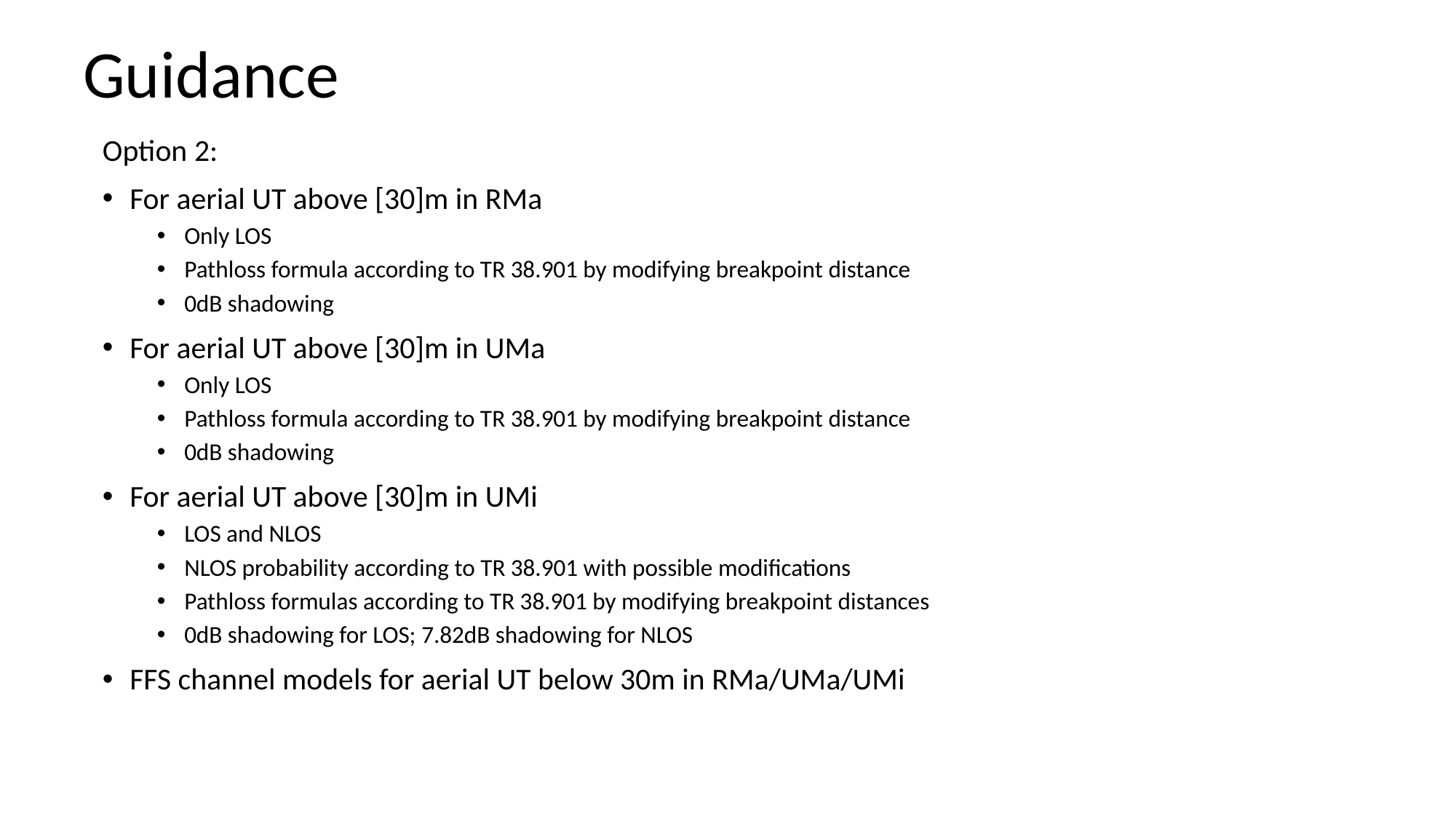

# Guidance
Option 2:
For aerial UT above [30]m in RMa
Only LOS
Pathloss formula according to TR 38.901 by modifying breakpoint distance
0dB shadowing
For aerial UT above [30]m in UMa
Only LOS
Pathloss formula according to TR 38.901 by modifying breakpoint distance
0dB shadowing
For aerial UT above [30]m in UMi
LOS and NLOS
NLOS probability according to TR 38.901 with possible modifications
Pathloss formulas according to TR 38.901 by modifying breakpoint distances
0dB shadowing for LOS; 7.82dB shadowing for NLOS
FFS channel models for aerial UT below 30m in RMa/UMa/UMi